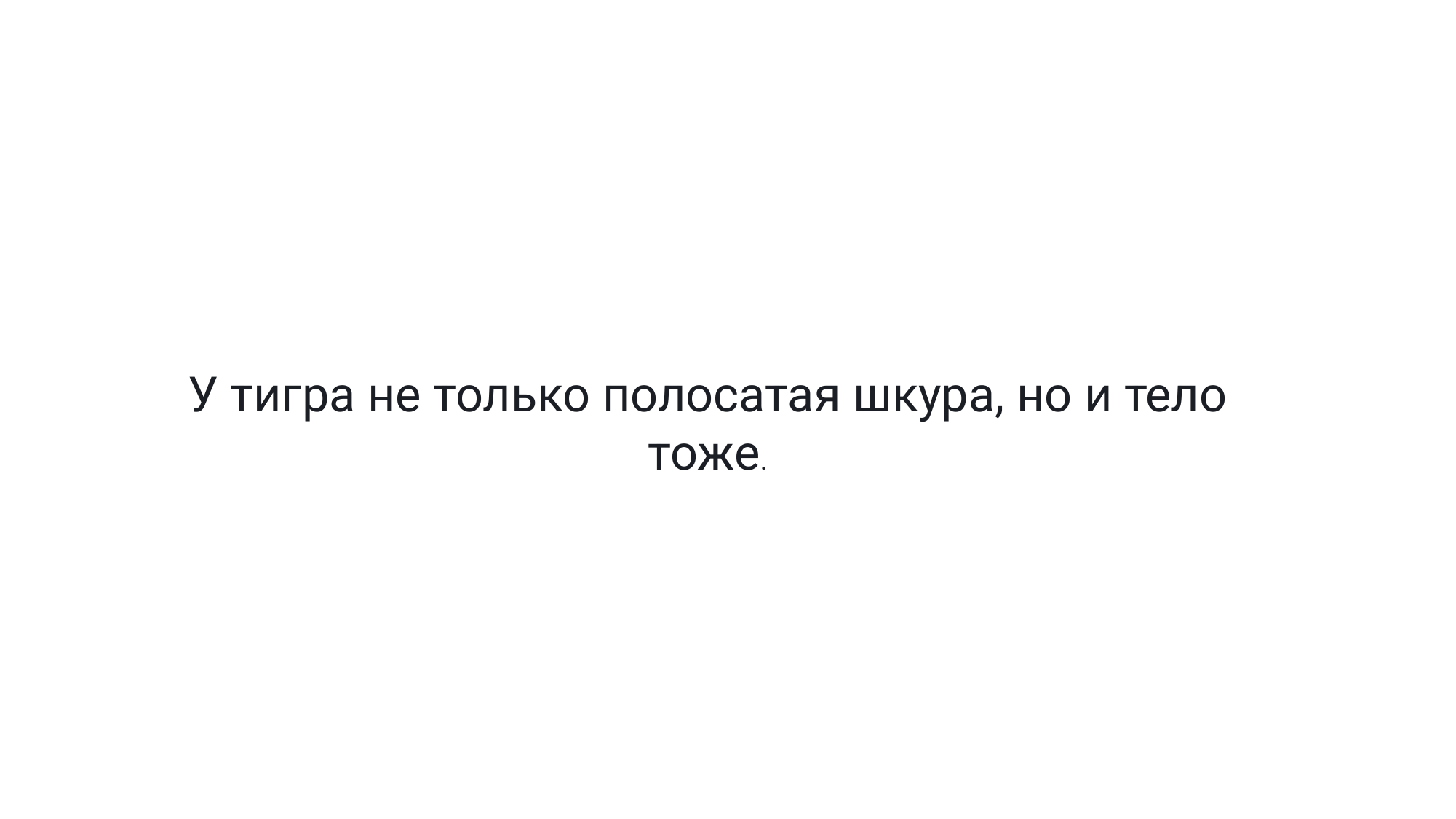

У тигра не только полосатая шкура, но и тело тоже.